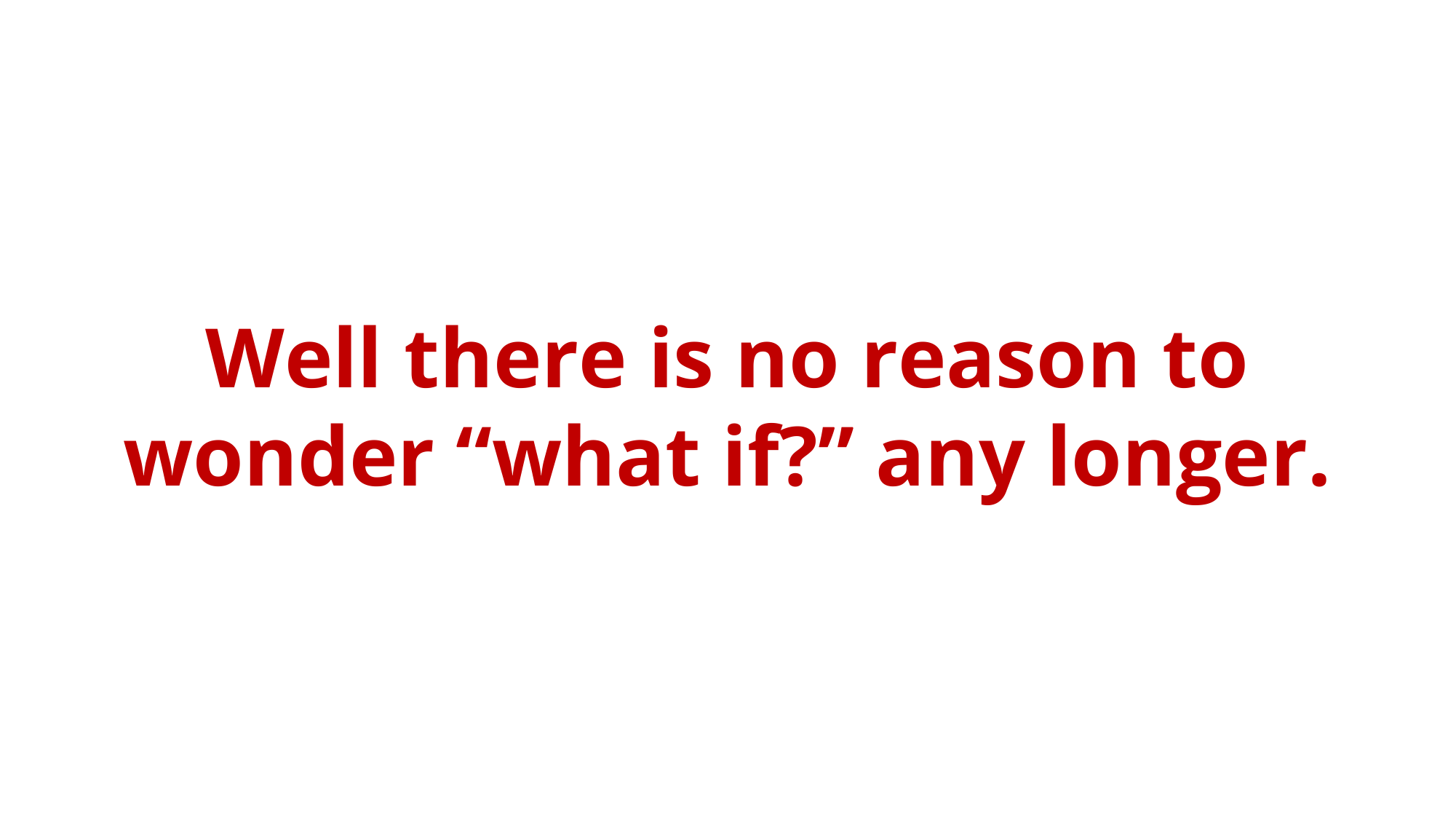

Well there is no reason to wonder “what if?” any longer.